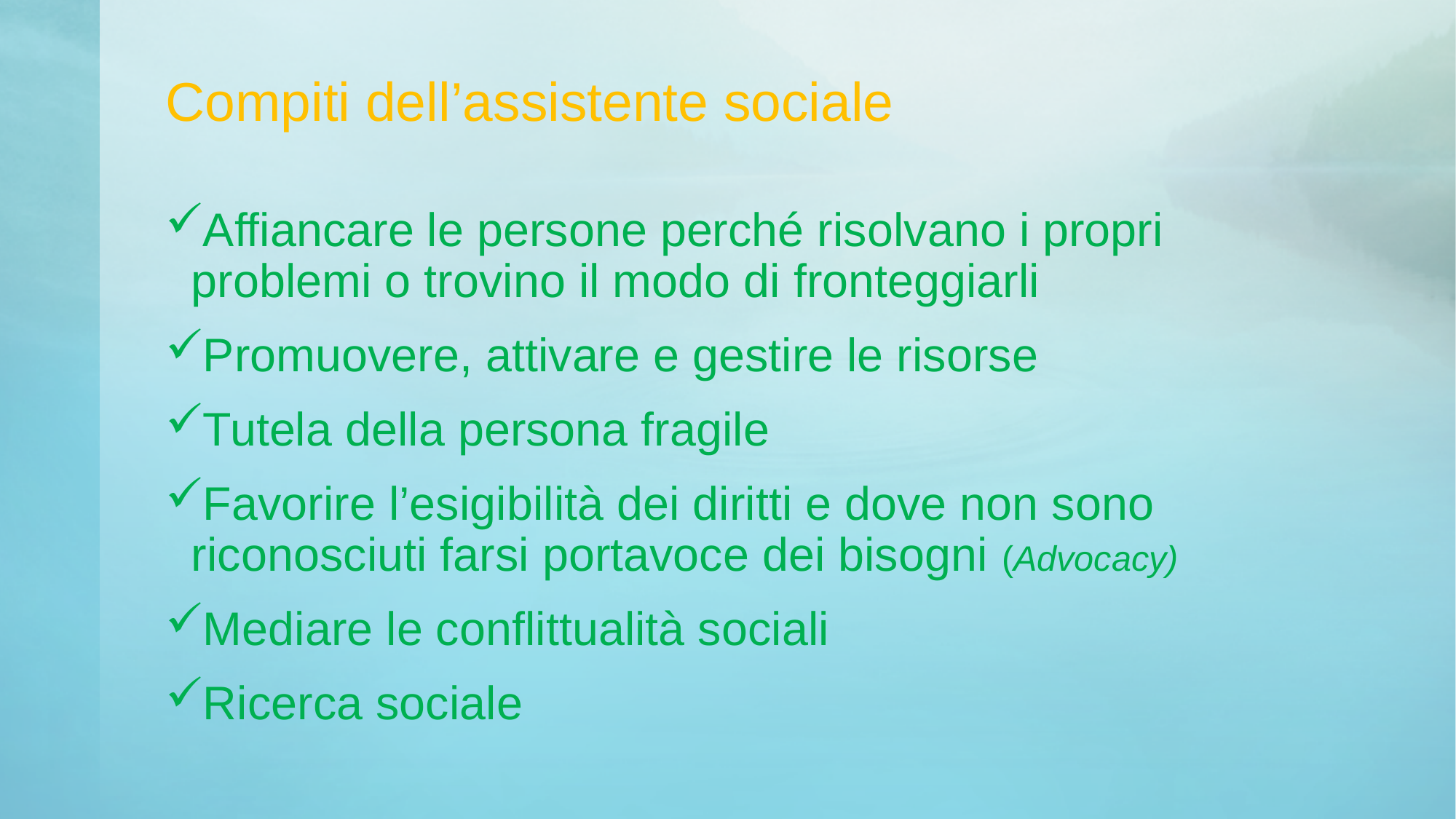

# Compiti dell’assistente sociale
Affiancare le persone perché risolvano i propri problemi o trovino il modo di fronteggiarli
Promuovere, attivare e gestire le risorse
Tutela della persona fragile
Favorire l’esigibilità dei diritti e dove non sono riconosciuti farsi portavoce dei bisogni (Advocacy)
Mediare le conflittualità sociali
Ricerca sociale